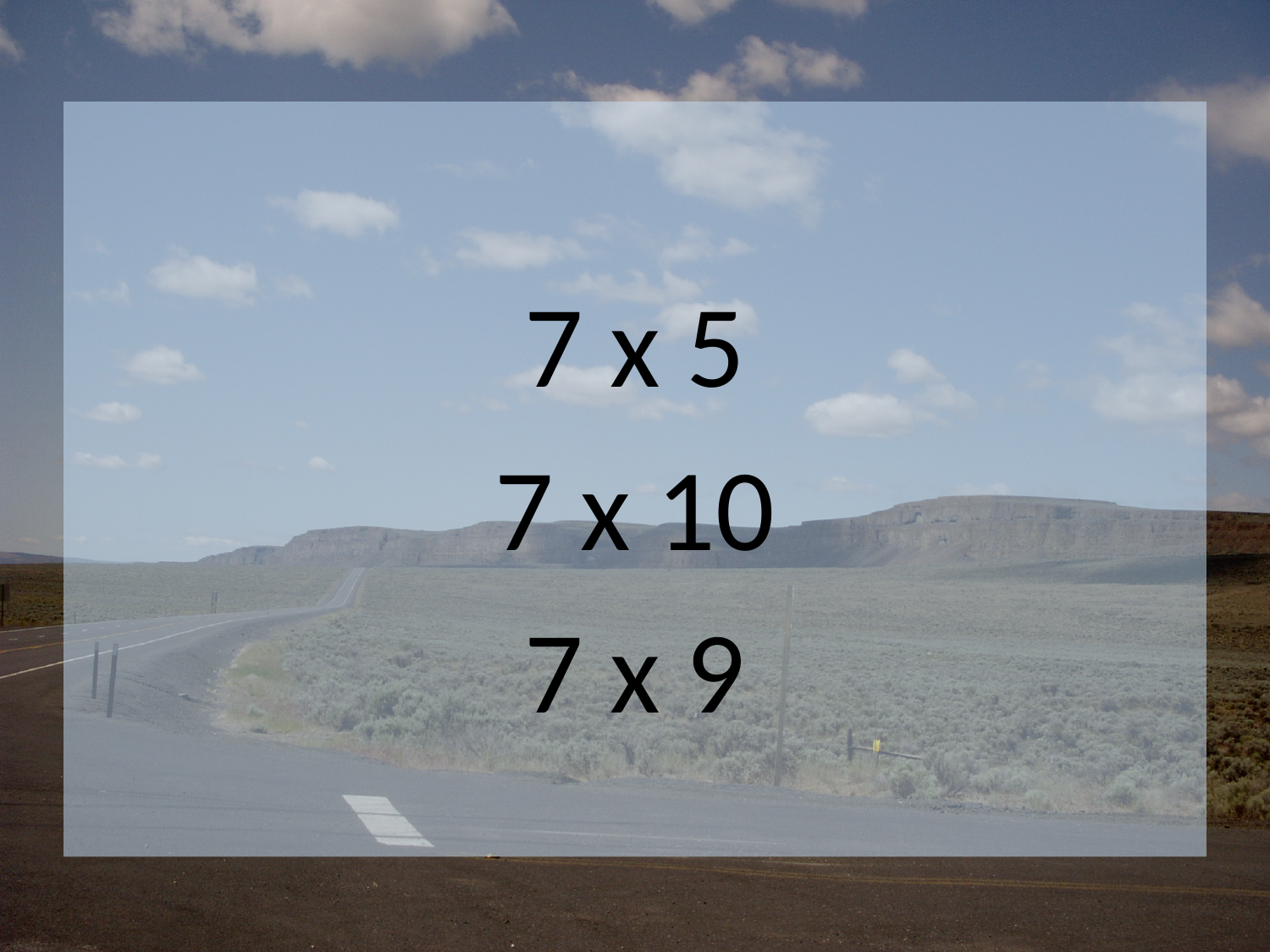

7 x 5
7 x 10
7 x 9